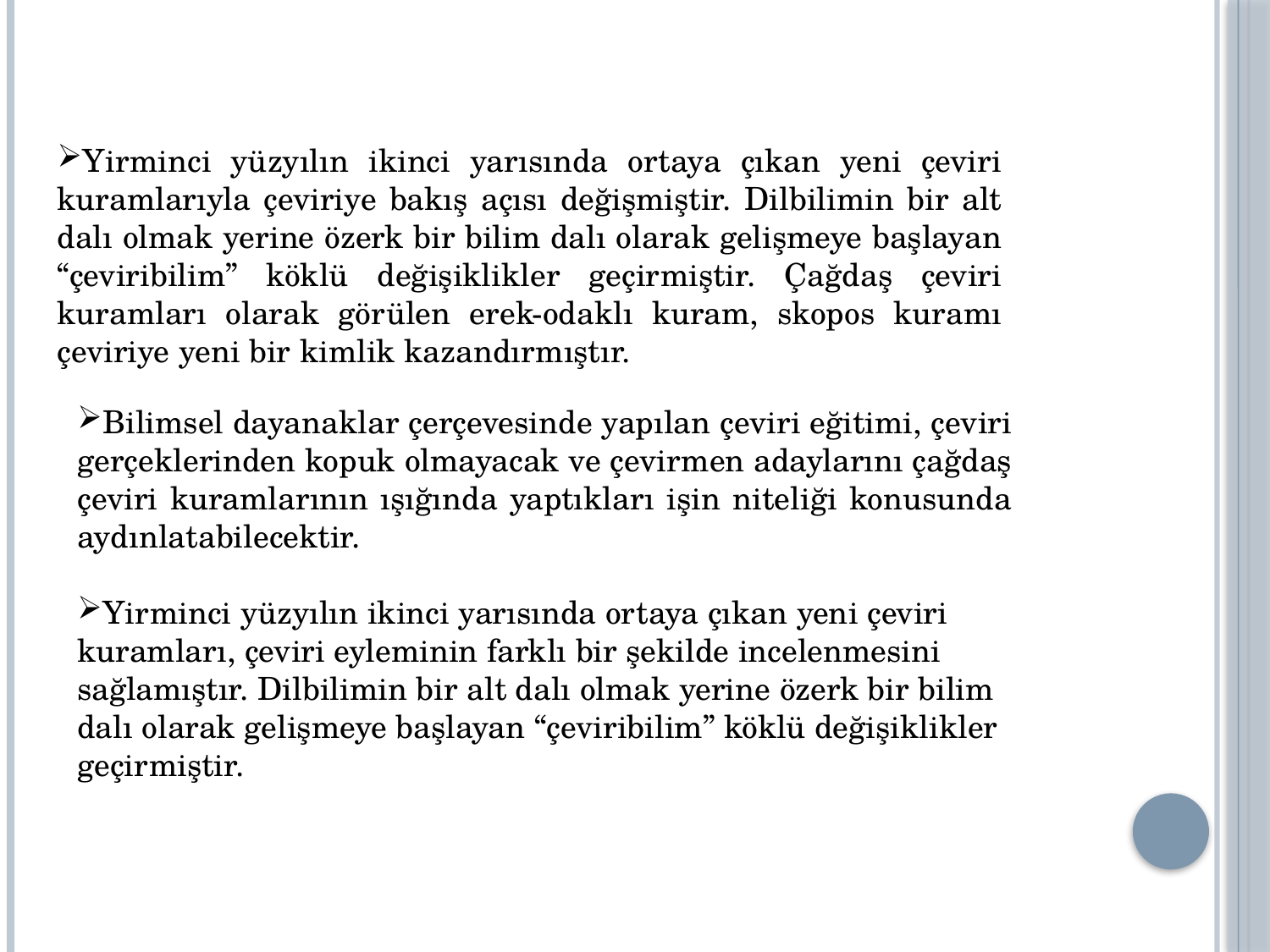

Yirminci yüzyılın ikinci yarısında ortaya çıkan yeni çeviri kuramlarıyla çeviriye bakış açısı değişmiştir. Dilbilimin bir alt dalı olmak yerine özerk bir bilim dalı olarak gelişmeye başlayan “çeviribilim” köklü değişiklikler geçirmiştir. Çağdaş çeviri kuramları olarak görülen erek-odaklı kuram, skopos kuramı çeviriye yeni bir kimlik kazandırmıştır.

Bilimsel dayanaklar çerçevesinde yapılan çeviri eğitimi, çeviri gerçeklerinden kopuk olmayacak ve çevirmen adaylarını çağdaş çeviri kuramlarının ışığında yaptıkları işin niteliği konusunda aydınlatabilecektir.

Yirminci yüzyılın ikinci yarısında ortaya çıkan yeni çeviri kuramları, çeviri eyleminin farklı bir şekilde incelenmesini sağlamıştır. Dilbilimin bir alt dalı olmak yerine özerk bir bilim dalı olarak gelişmeye başlayan “çeviribilim” köklü değişiklikler geçirmiştir.